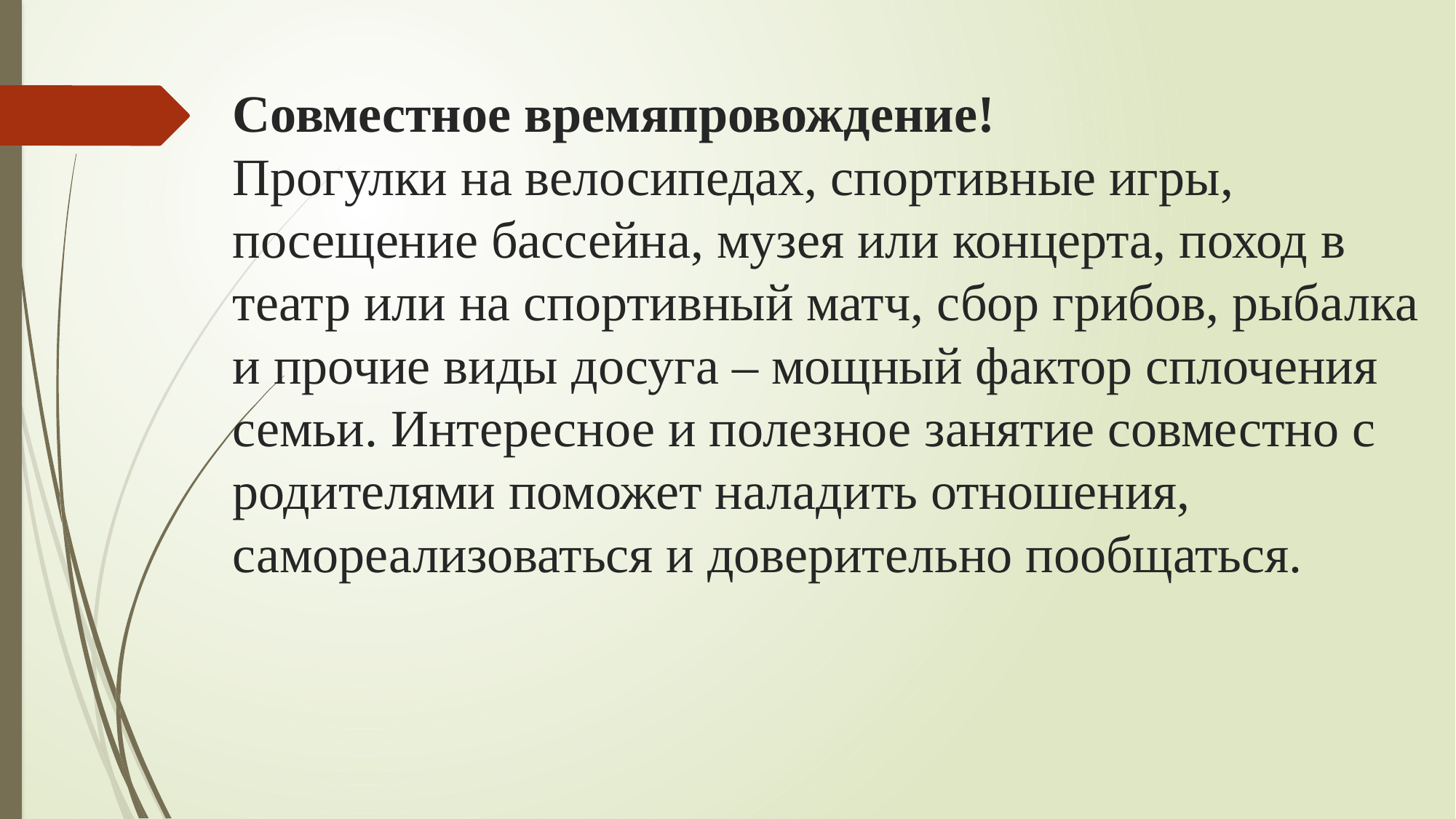

# Совместное времяпровождение! Прогулки на велосипедах, спортивные игры, посещение бассейна, музея или концерта, поход в театр или на спортивный матч, сбор грибов, рыбалка и прочие виды досуга – мощный фактор сплочения семьи. Интересное и полезное занятие совместно с родителями поможет наладить отношения, самореализоваться и доверительно пообщаться.